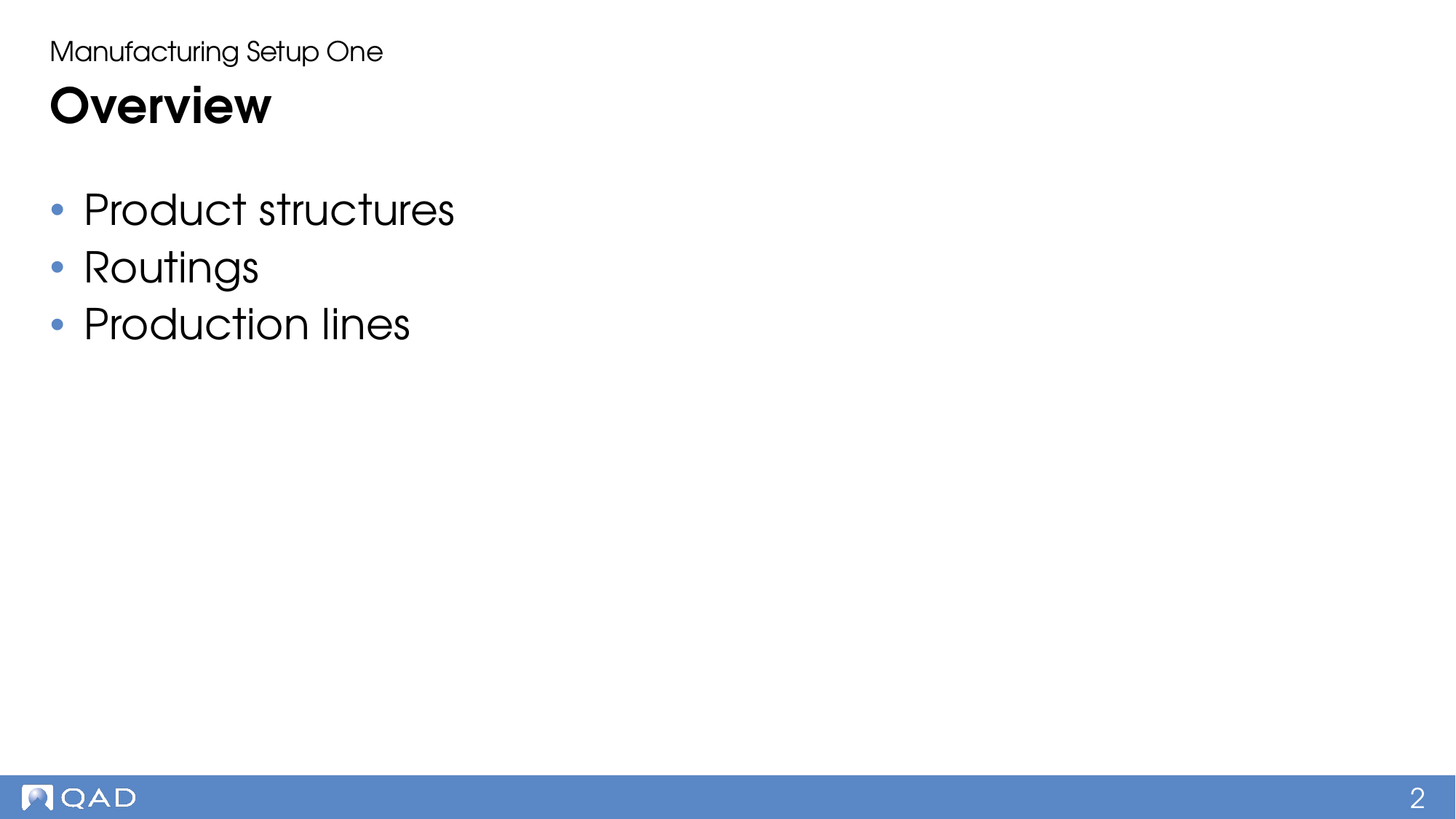

Manufacturing Setup One
# Overview
Product structures
Routings
Production lines
2